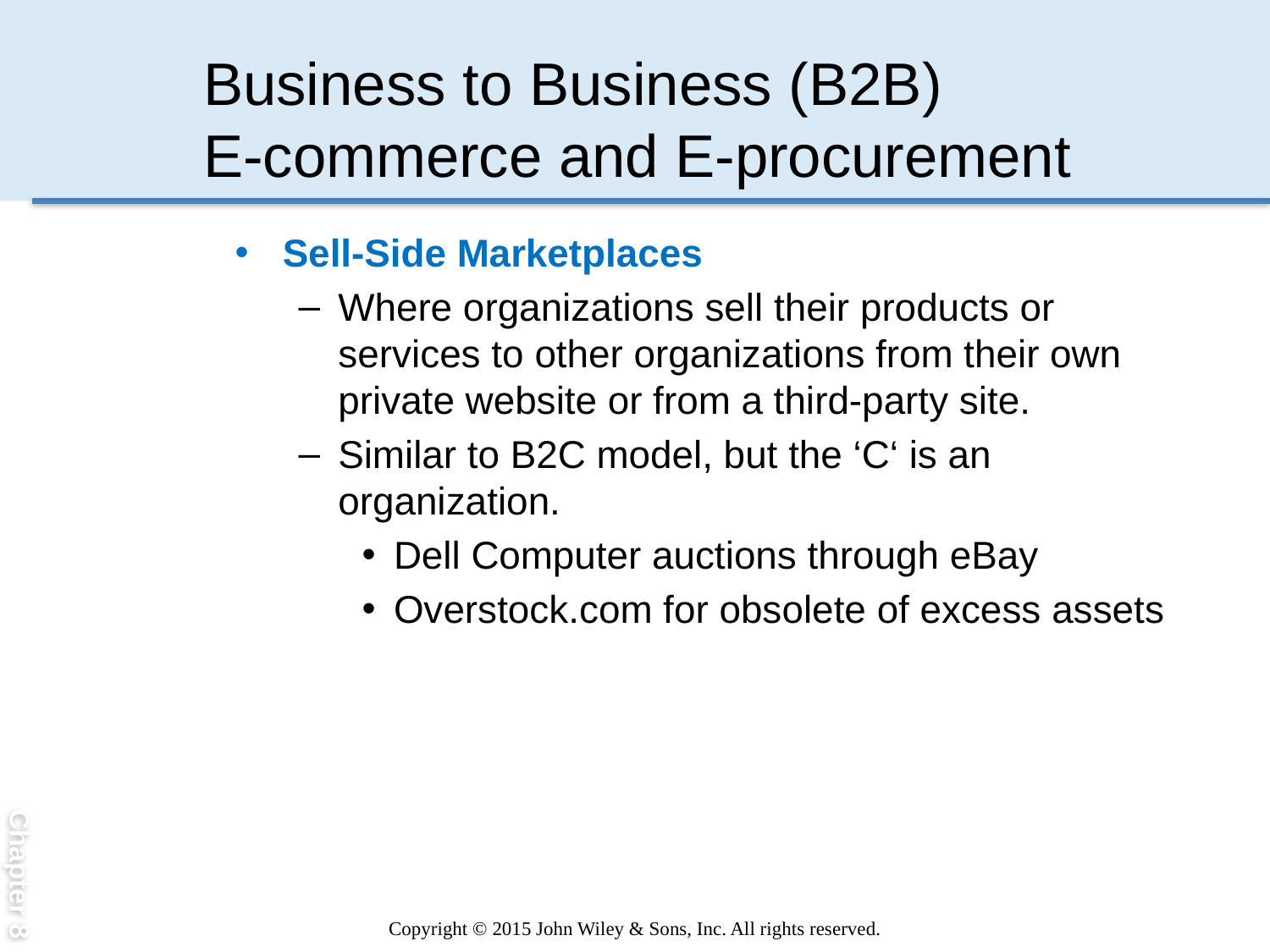

Chapter 8
# Business to Business (B2B) E-commerce and E-procurement
Sell-Side Marketplaces
Where organizations sell their products or services to other organizations from their own private website or from a third-party site.
Similar to B2C model, but the ‘C‘ is an organization.
Dell Computer auctions through eBay
Overstock.com for obsolete of excess assets